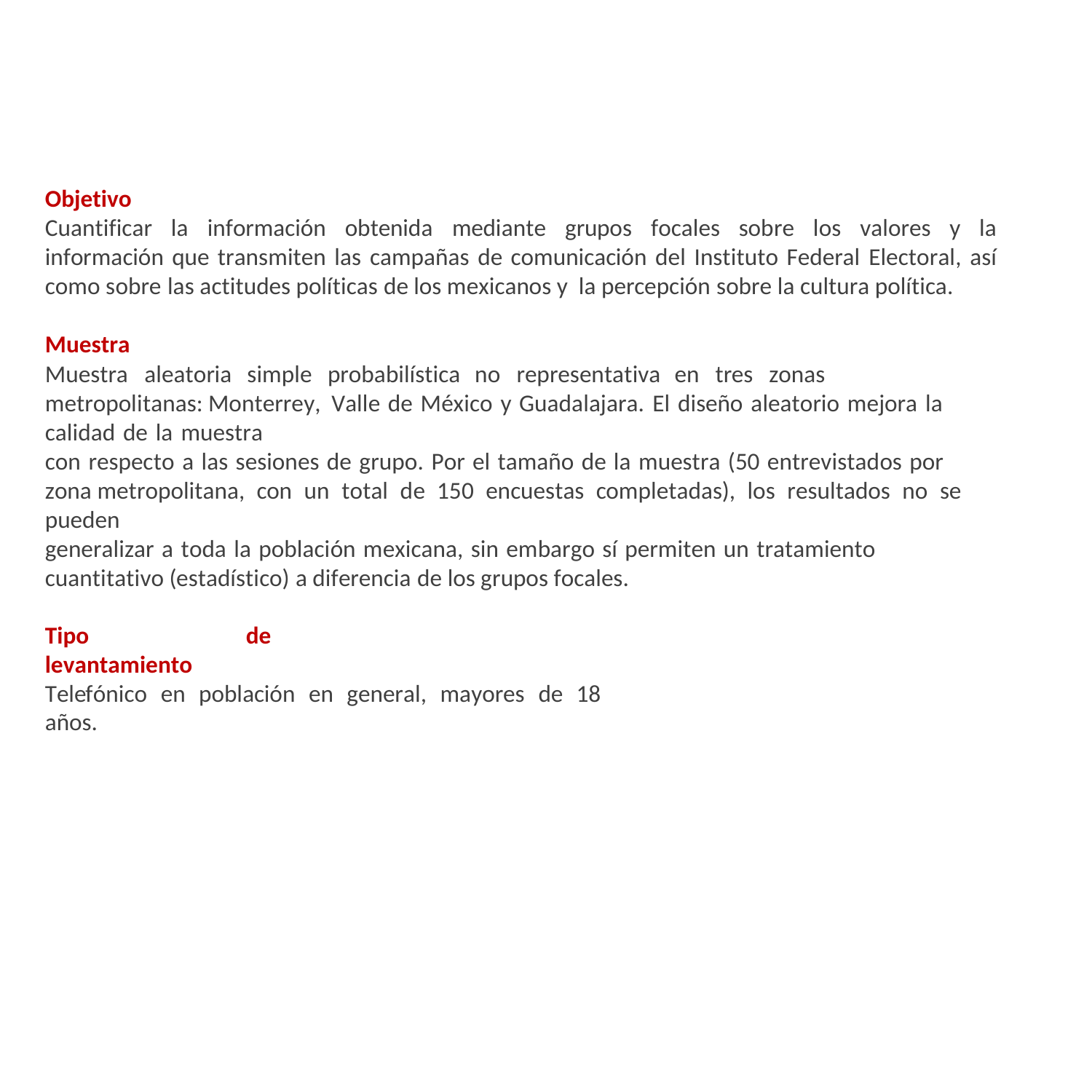

Objetivo
Cuantificar la información obtenida mediante grupos focales sobre los valores y la información que transmiten las campañas de comunicación del Instituto Federal Electoral, así como sobre las actitudes políticas de los mexicanos y  la percepción sobre la cultura política.

Muestra
Muestra	aleatoria	simple	probabilística	no	representativa	en	tres	zonas	metropolitanas: Monterrey,  Valle de México y Guadalajara. El diseño aleatorio mejora la  calidad de la muestra
con respecto a las sesiones de grupo. Por el tamaño de la muestra (50 entrevistados por zona metropolitana,  con  un  total  de  150  encuestas  completadas),  los  resultados  no  se  pueden
generalizar a toda la población mexicana, sin embargo sí permiten un tratamiento cuantitativo (estadístico) a diferencia de los grupos focales.

Tipo de levantamiento
Telefónico en población en general, mayores de 18 años.